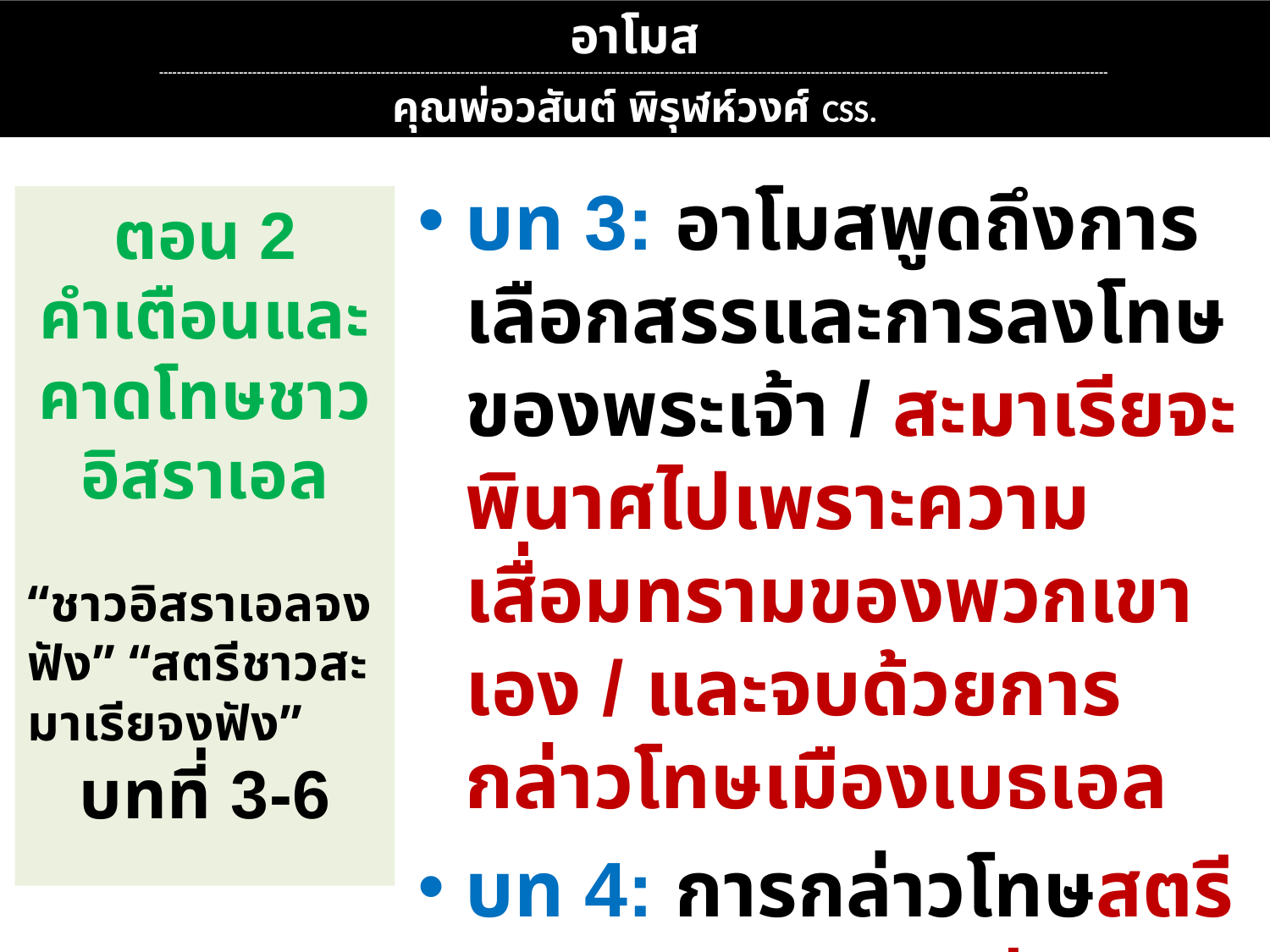

อาโมส
----------------------------------------------------------------------------------------------------------------------------------------------------------------------------------------------------------------------
คุณพ่อวสันต์ พิรุฬห์วงศ์ CSS.
บท 3: อาโมสพูดถึงการเลือกสรรและการลงโทษของพระเจ้า / สะมาเรียจะพินาศไปเพราะความเสื่อมทรามของพวกเขาเอง / และจบด้วยการกล่าวโทษเมืองเบธเอล
บท 4: การกล่าวโทษสตรีชาวกรุง    สะมาเรีย / อิสราเอลถูกลงโทษเพราะความดื้อรั้นของพวกเขา
ตอน 2
คำเตือนและคาดโทษชาวอิสราเอล

“ชาวอิสราเอลจงฟัง” “สตรีชาวสะมาเรียจงฟัง”
บทที่ 3-6